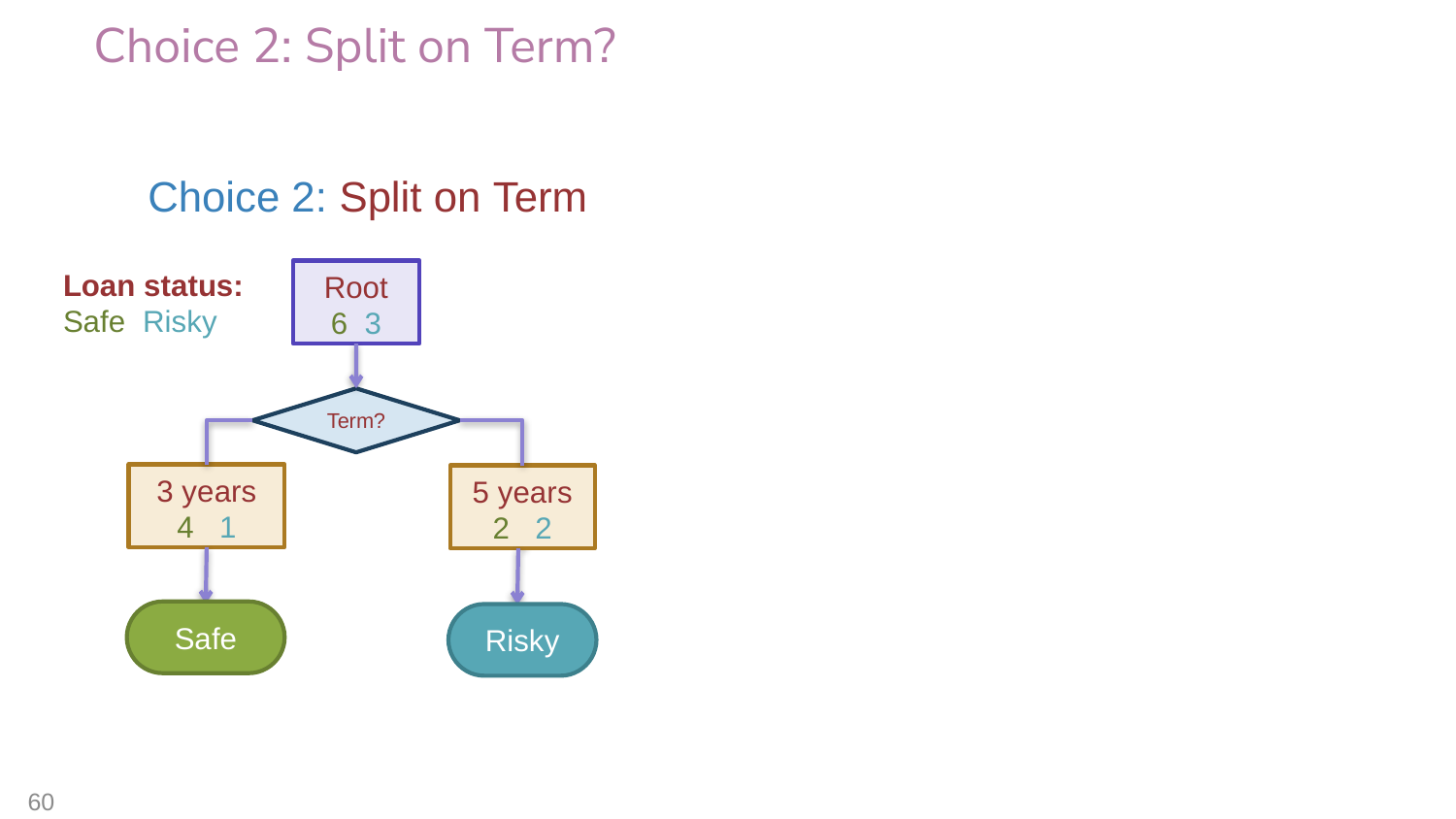

# Choice 2: Split on Term?
Choice 2: Split on Term
Loan status:
Safe  Risky
Root
6  3
Term?
3 years
4   1
5 years
2   2
Safe
Risky